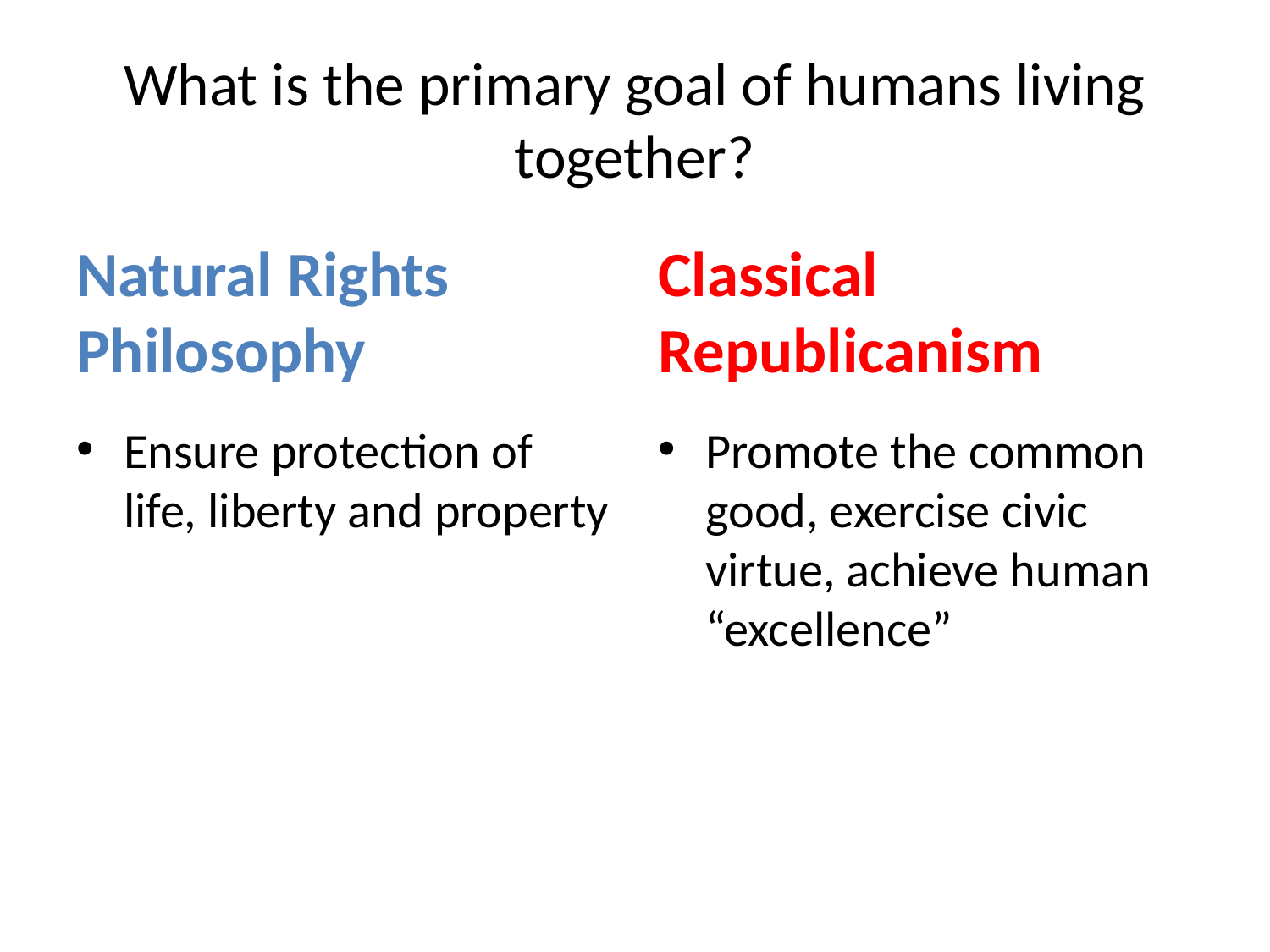

# What is the primary goal of humans living together?
Natural Rights Philosophy
Classical Republicanism
Ensure protection of life, liberty and property
Promote the common good, exercise civic virtue, achieve human “excellence”